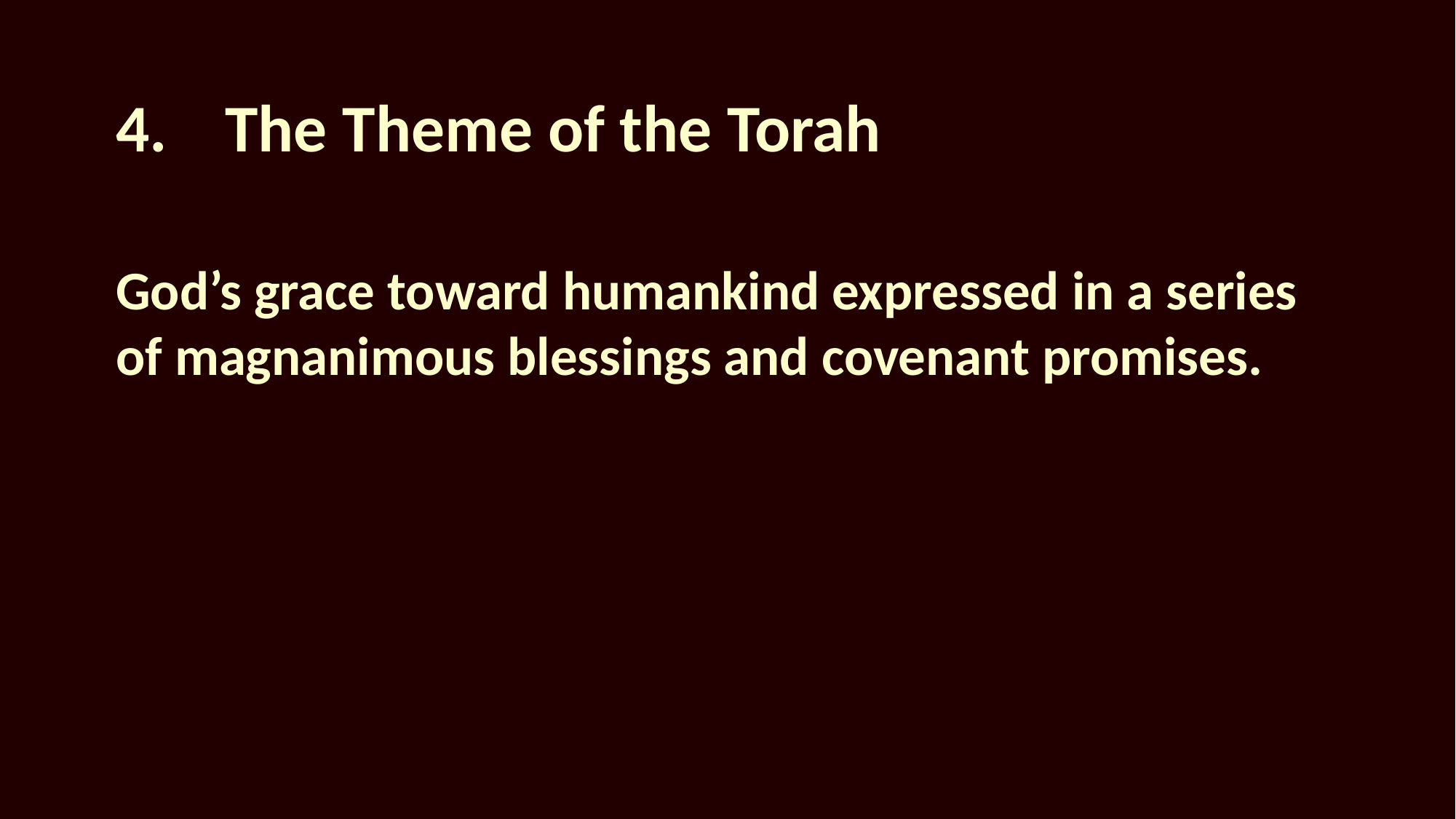

# 4.	The Theme of the Torah
God’s grace toward humankind expressed in a series of magnanimous blessings and covenant promises.